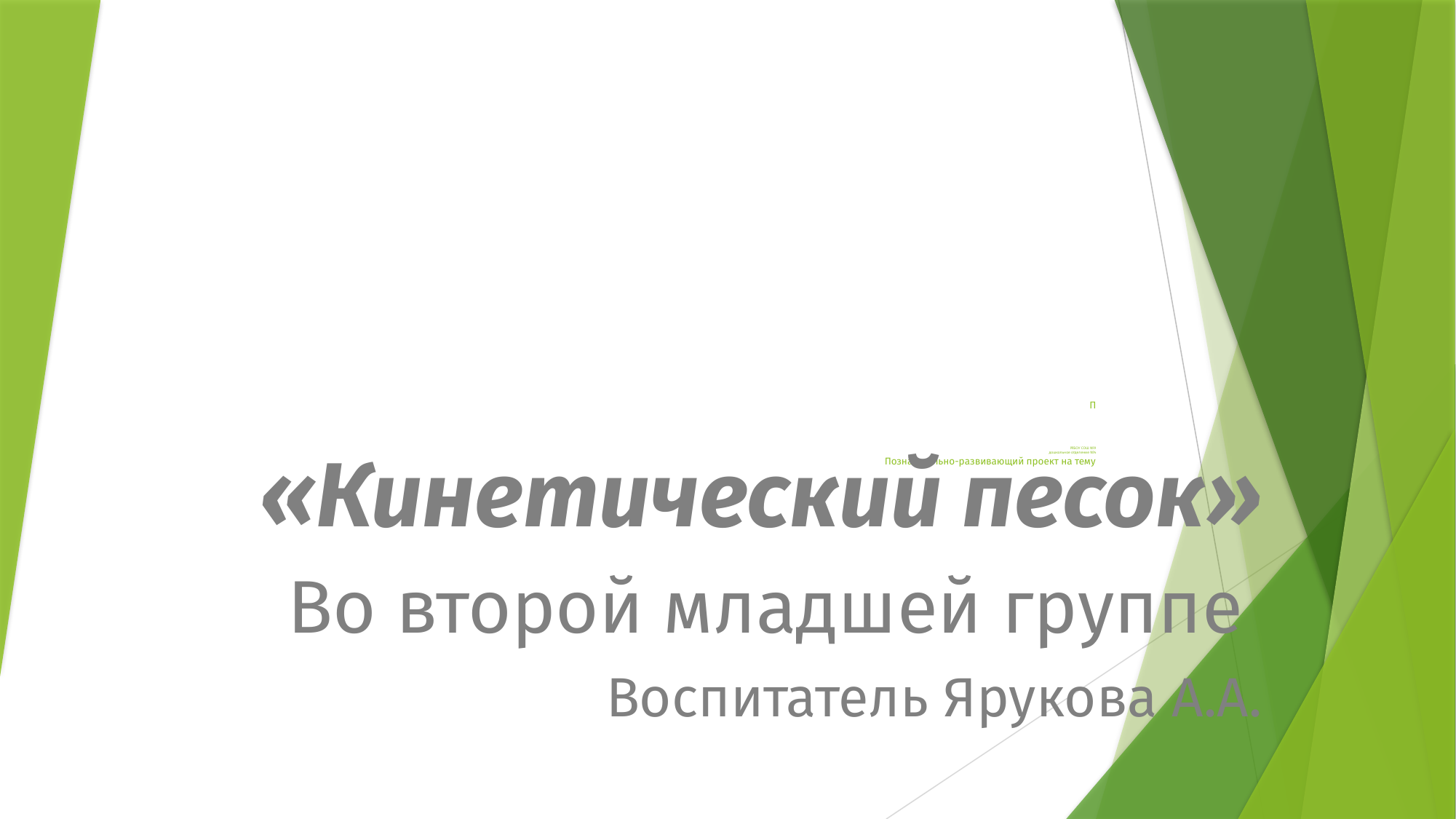

# П МБОУ СОШ №9 дошкольное отделение №4 Познавательно-развивающий проект на тему
«Кинетический песок»
 Во второй младшей группе
Воспитатель Ярукова А.А.